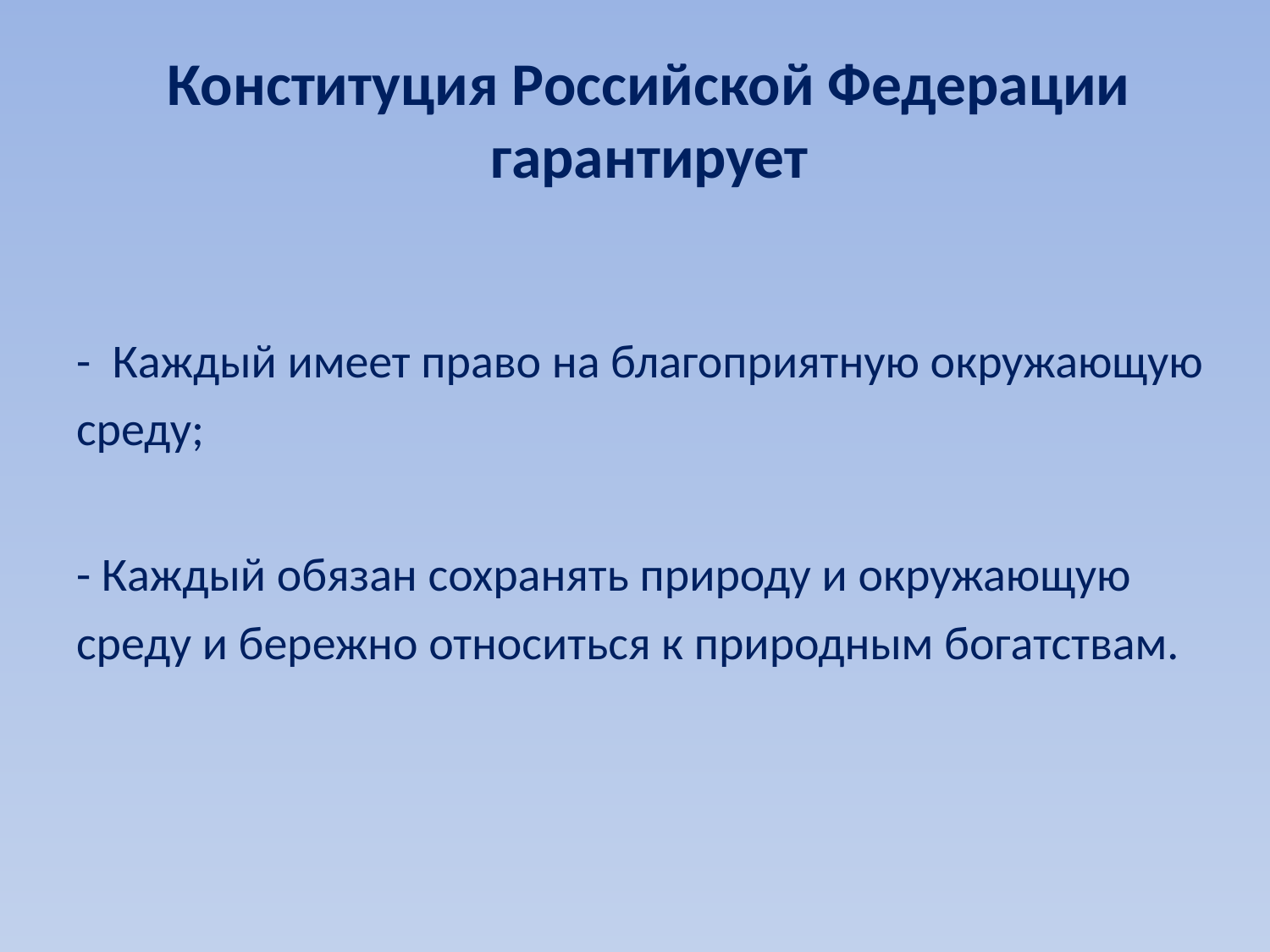

# Конституция Российской Федерации гарантирует

-  Каждый имеет право на благоприятную окружающую среду;
- Каждый обязан сохранять природу и окружающую среду и бережно относиться к природным богатствам.